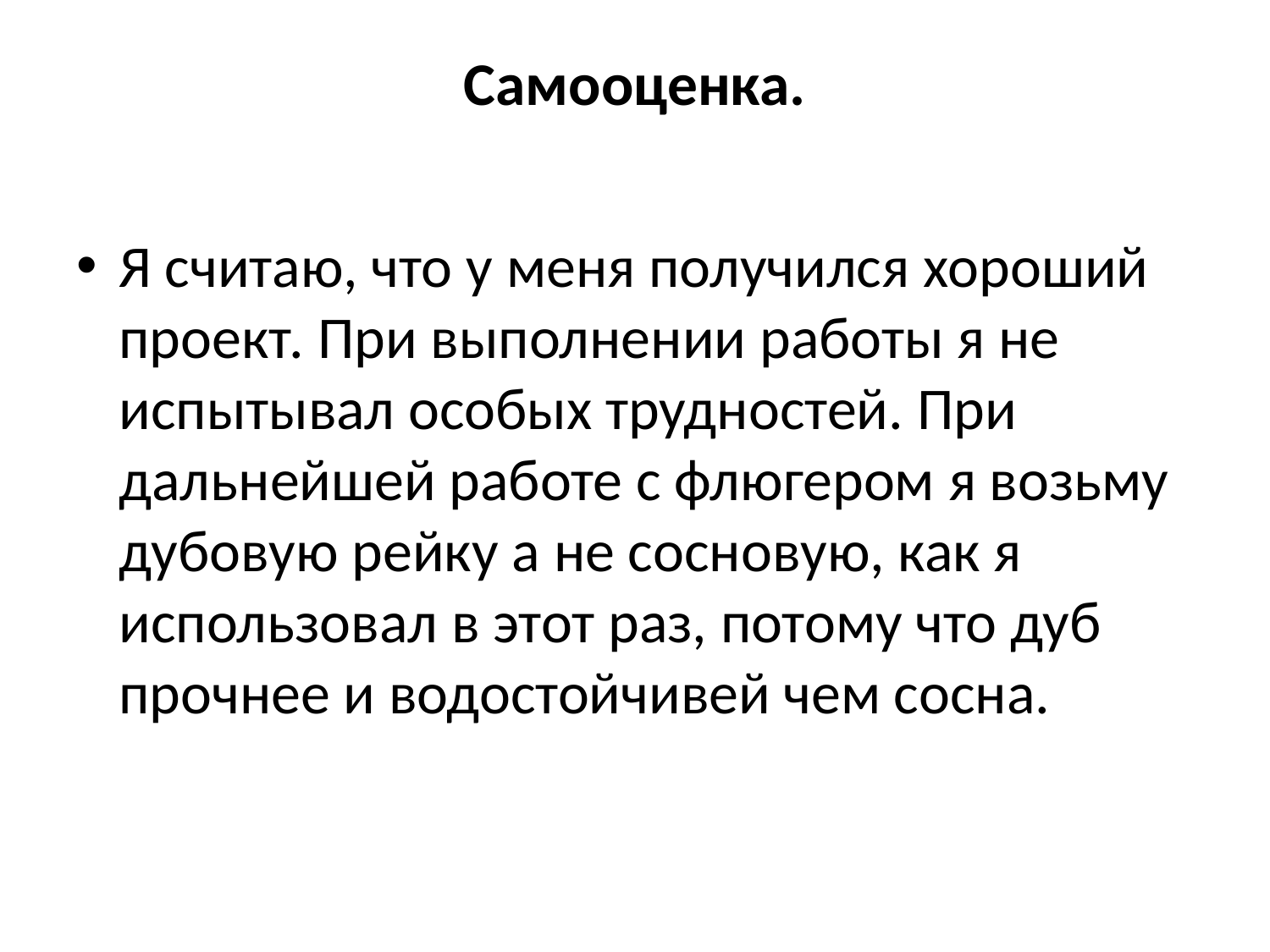

# Самооценка.
Я считаю, что у меня получился хороший проект. При выполнении работы я не испытывал особых трудностей. При дальнейшей работе с флюгером я возьму дубовую рейку а не сосновую, как я использовал в этот раз, потому что дуб прочнее и водостойчивей чем сосна.